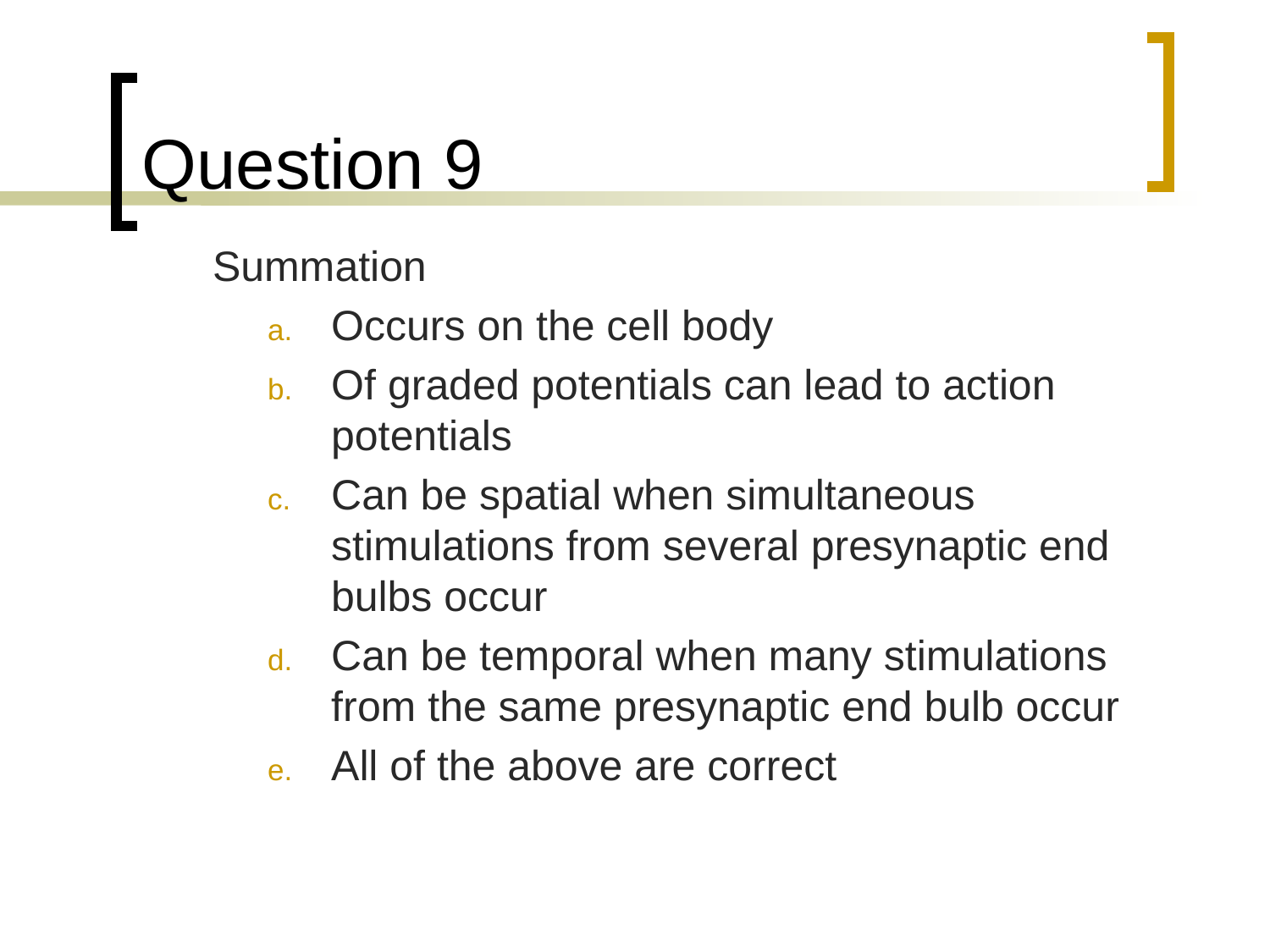

# Question 9
	Summation
Occurs on the cell body
Of graded potentials can lead to action potentials
Can be spatial when simultaneous stimulations from several presynaptic end bulbs occur
Can be temporal when many stimulations from the same presynaptic end bulb occur
All of the above are correct